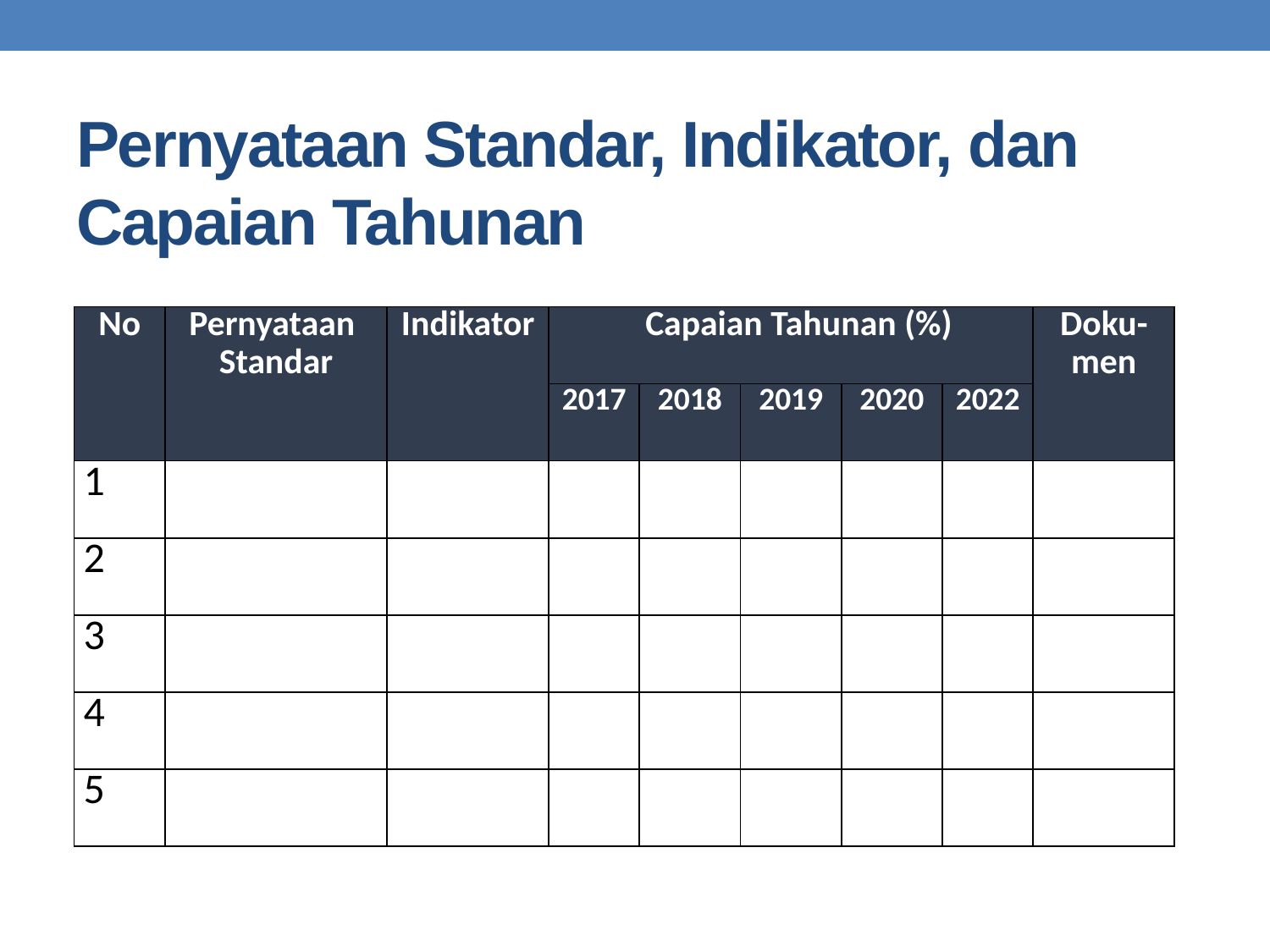

# Pernyataan Standar, Indikator, dan Capaian Tahunan
| No | Pernyataan Standar | Indikator | Capaian Tahunan (%) |  |  |  |  | Doku-men |
| --- | --- | --- | --- | --- | --- | --- | --- | --- |
|  |  |  | 2017 | 2018 | 2019 | 2020 | 2022 |  |
| 1 |  |  |  |  |  |  |  |  |
| 2 |  |  |  |  |  |  |  |  |
| 3 |  |  |  |  |  |  |  |  |
| 4 |  |  |  |  |  |  |  |  |
| 5 |  |  |  |  |  |  |  |  |